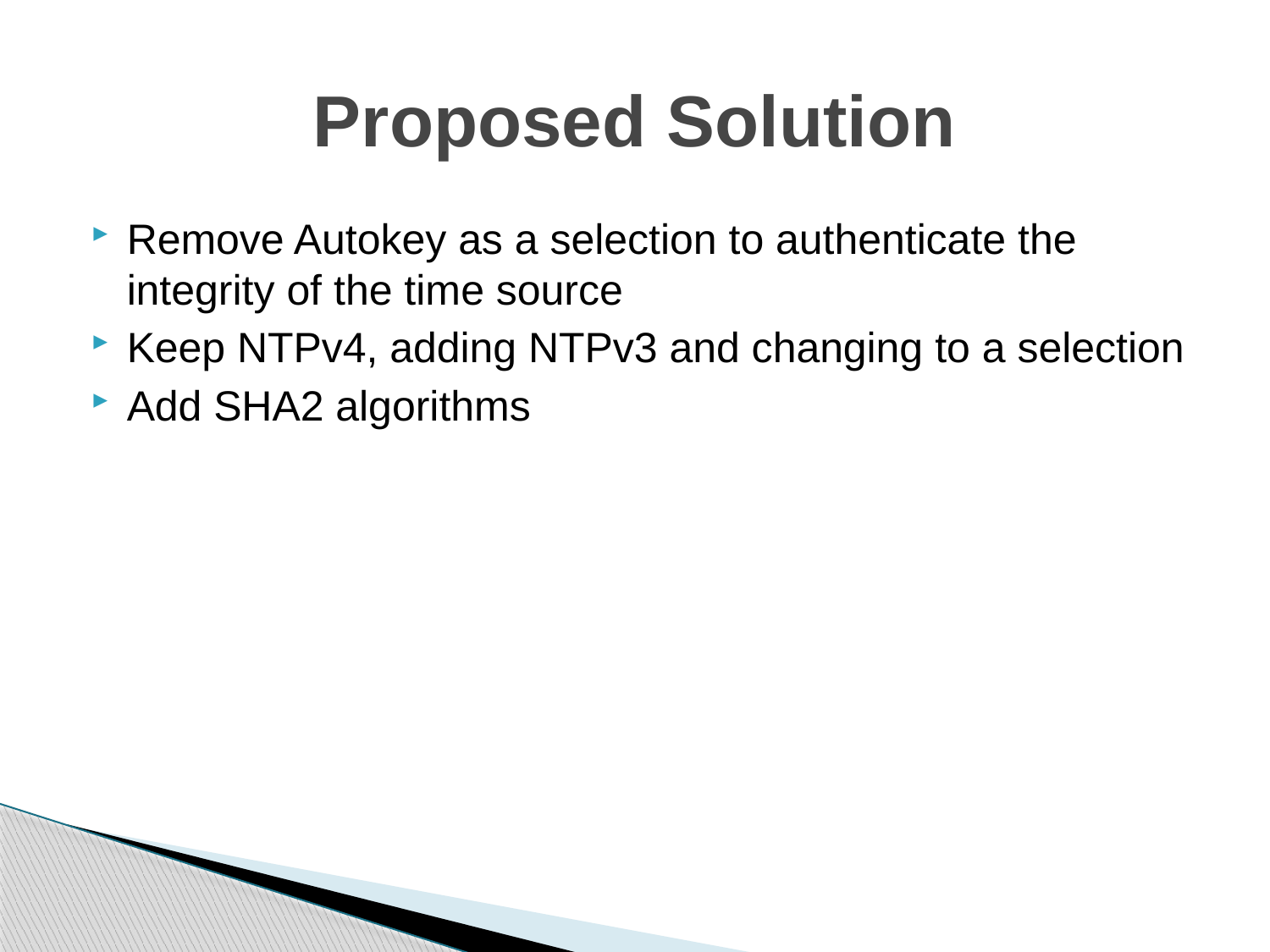

# Proposed Solution
Remove Autokey as a selection to authenticate the integrity of the time source
Keep NTPv4, adding NTPv3 and changing to a selection
Add SHA2 algorithms